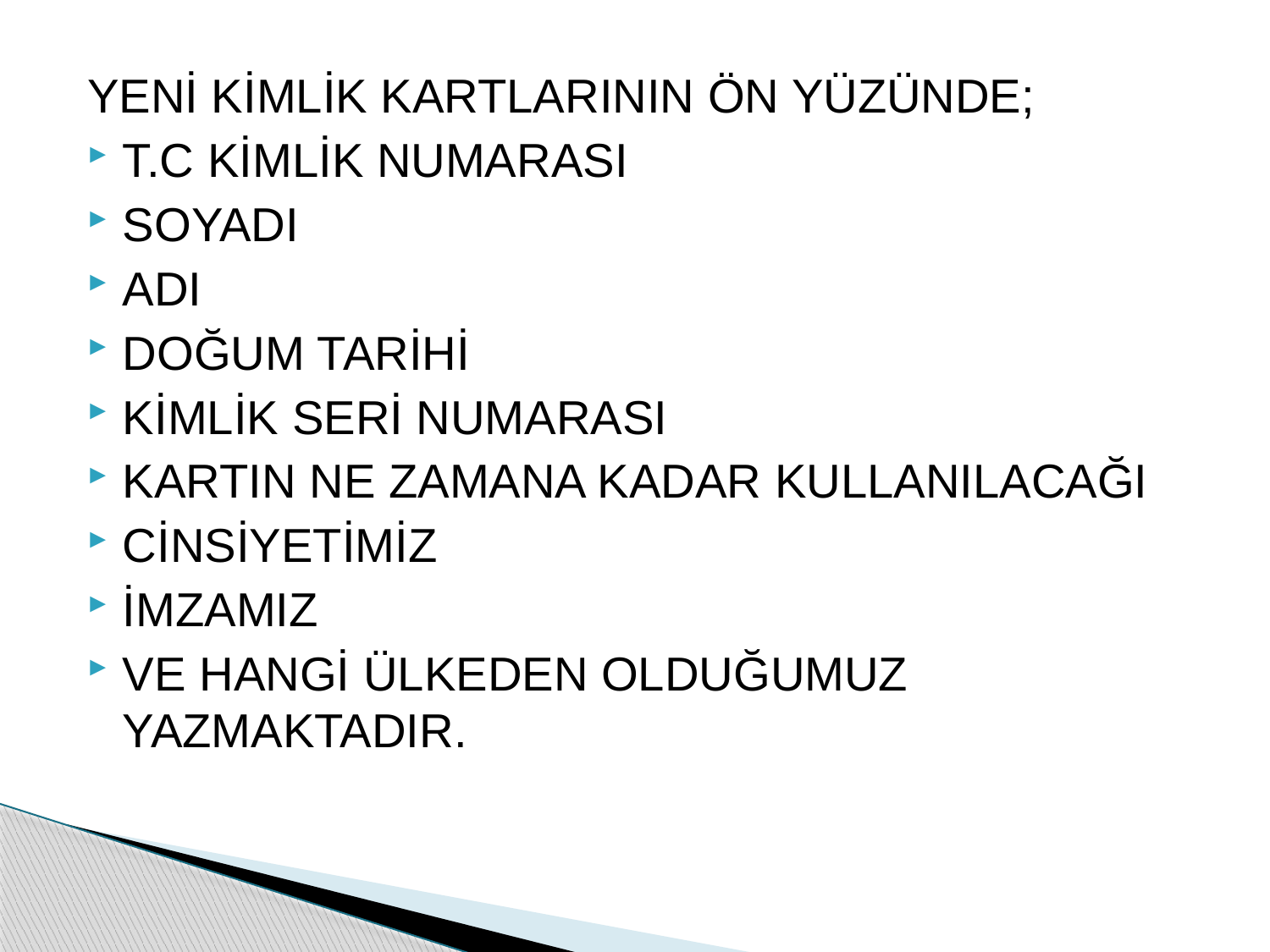

YENİ KİMLİK KARTLARININ ÖN YÜZÜNDE;
T.C KİMLİK NUMARASI
SOYADI
ADI
DOĞUM TARİHİ
KİMLİK SERİ NUMARASI
KARTIN NE ZAMANA KADAR KULLANILACAĞI
CİNSİYETİMİZ
İMZAMIZ
VE HANGİ ÜLKEDEN OLDUĞUMUZ YAZMAKTADIR.